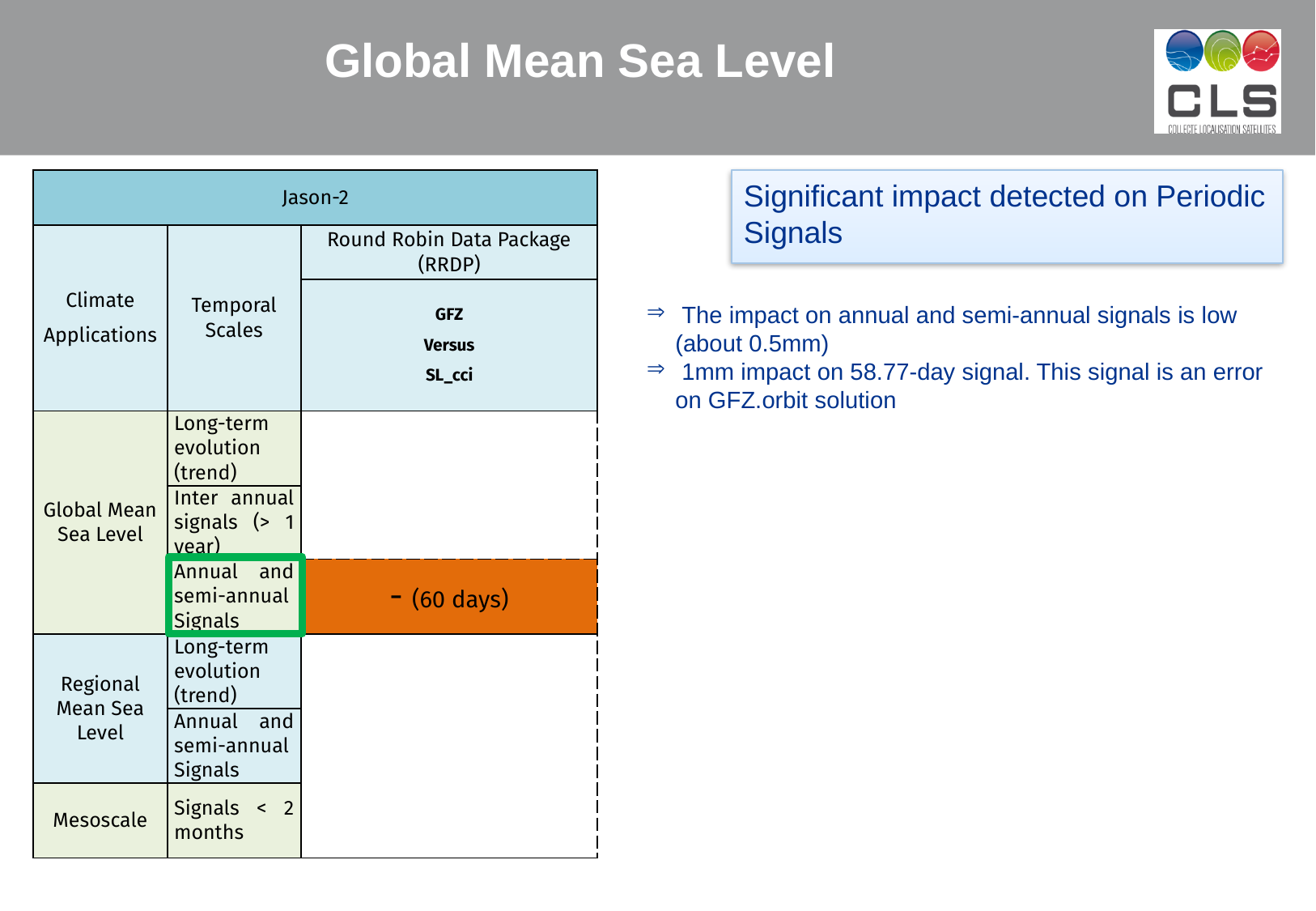

Global Mean Sea Level
| Jason-2 |  |  |
| --- | --- | --- |
| Climate Applications | Temporal Scales | Round Robin Data Package (RRDP) |
|  |  | GFZ Versus SL\_cci |
| Global Mean Sea Level | Long-term evolution (trend) |  |
|  | Inter annual signals (> 1 year) |  |
|  | Annual and semi-annual Signals | - (60 days) |
| Regional Mean Sea Level | Long-term evolution (trend) |  |
|  | Annual and semi-annual Signals |  |
| Mesoscale | Signals < 2 months |  |
Significant impact detected on Periodic Signals

 The impact on annual and semi-annual signals is low (about 0.5mm)
 1mm impact on 58.77-day signal. This signal is an error on GFZ.orbit solution